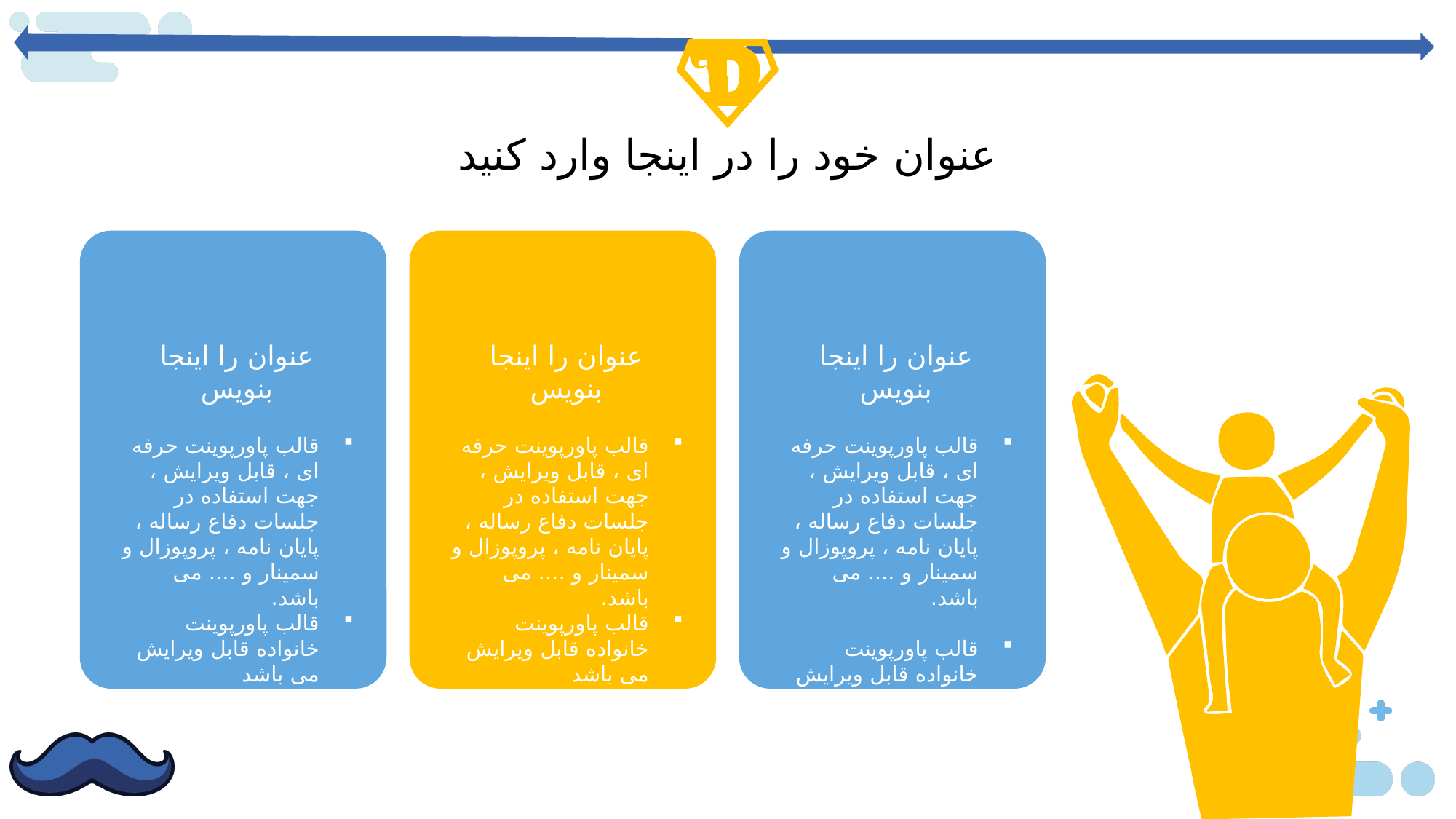

عنوان خود را در اینجا وارد کنید

عنوان را اینجا بنویس
عنوان را اینجا بنویس
عنوان را اینجا بنویس

قالب پاورپوينت حرفه ای ، قابل ویرایش ، جهت استفاده در جلسات دفاع رساله ، پایان نامه ، پروپوزال و سمینار و .... می باشد.
قالب پاورپوینت خانواده قابل ویرایش می باشد
قالب پاورپوينت حرفه ای ، قابل ویرایش ، جهت استفاده در جلسات دفاع رساله ، پایان نامه ، پروپوزال و سمینار و .... می باشد.
قالب پاورپوینت خانواده قابل ویرایش می باشد
قالب پاورپوينت حرفه ای ، قابل ویرایش ، جهت استفاده در جلسات دفاع رساله ، پایان نامه ، پروپوزال و سمینار و .... می باشد.

قالب پاورپوینت خانواده قابل ویرایش می باشد